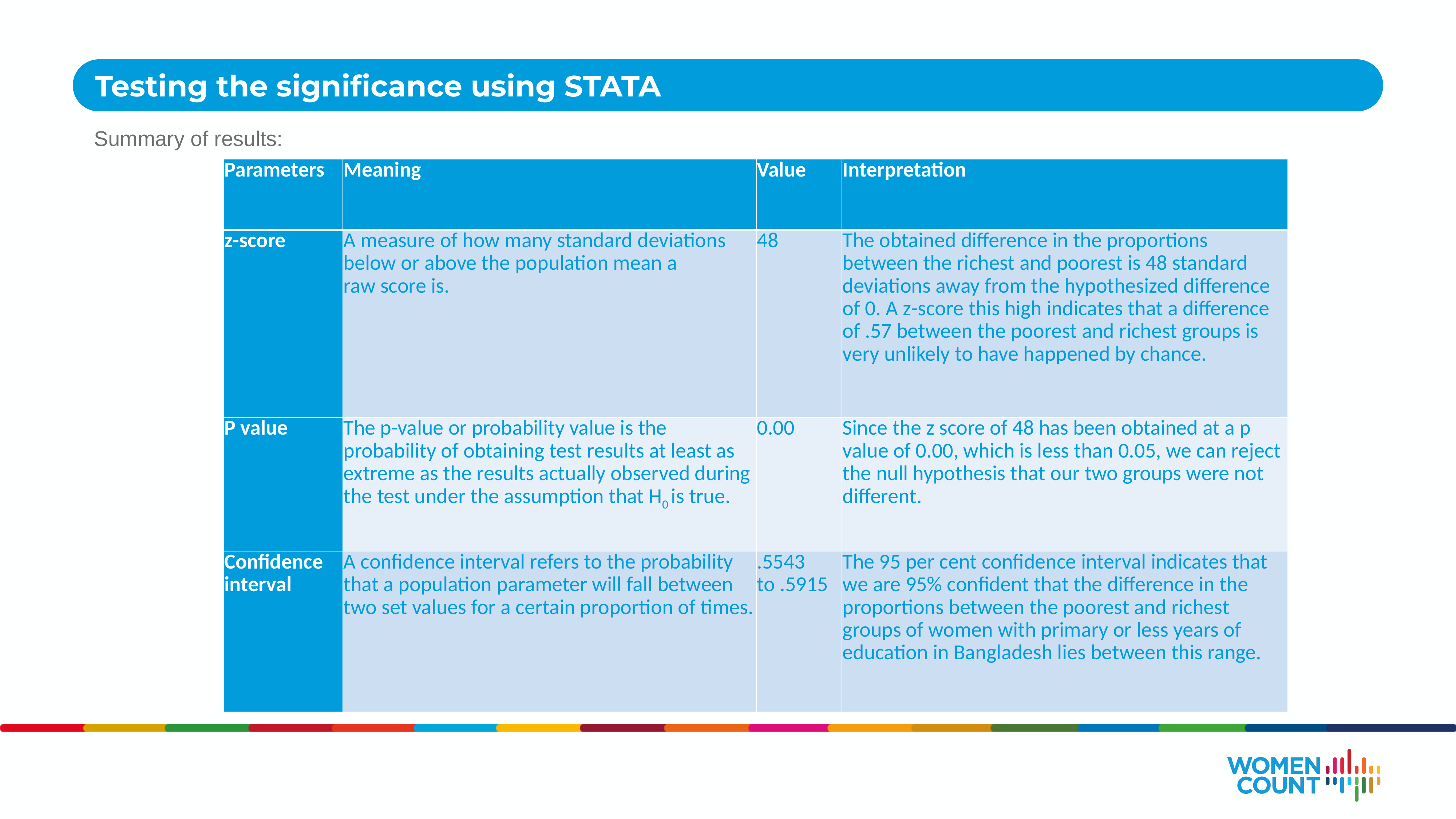

Testing the significance using STATA
Summary of results:
| Parameters | Meaning | Value | Interpretation |
| --- | --- | --- | --- |
| z-score | A measure of how many standard deviations below or above the population mean a raw score is. | 48 | The obtained difference in the proportions between the richest and poorest is 48 standard deviations away from the hypothesized difference of 0. A z-score this high indicates that a difference of .57 between the poorest and richest groups is very unlikely to have happened by chance. |
| P value | The p-value or probability value is the probability of obtaining test results at least as extreme as the results actually observed during the test under the assumption that H0 is true. | 0.00 | Since the z score of 48 has been obtained at a p value of 0.00, which is less than 0.05, we can reject the null hypothesis that our two groups were not different. |
| Confidence interval | A confidence interval refers to the probability that a population parameter will fall between two set values for a certain proportion of times. | .5543 to .5915 | The 95 per cent confidence interval indicates that we are 95% confident that the difference in the proportions between the poorest and richest groups of women with primary or less years of education in Bangladesh lies between this range. |